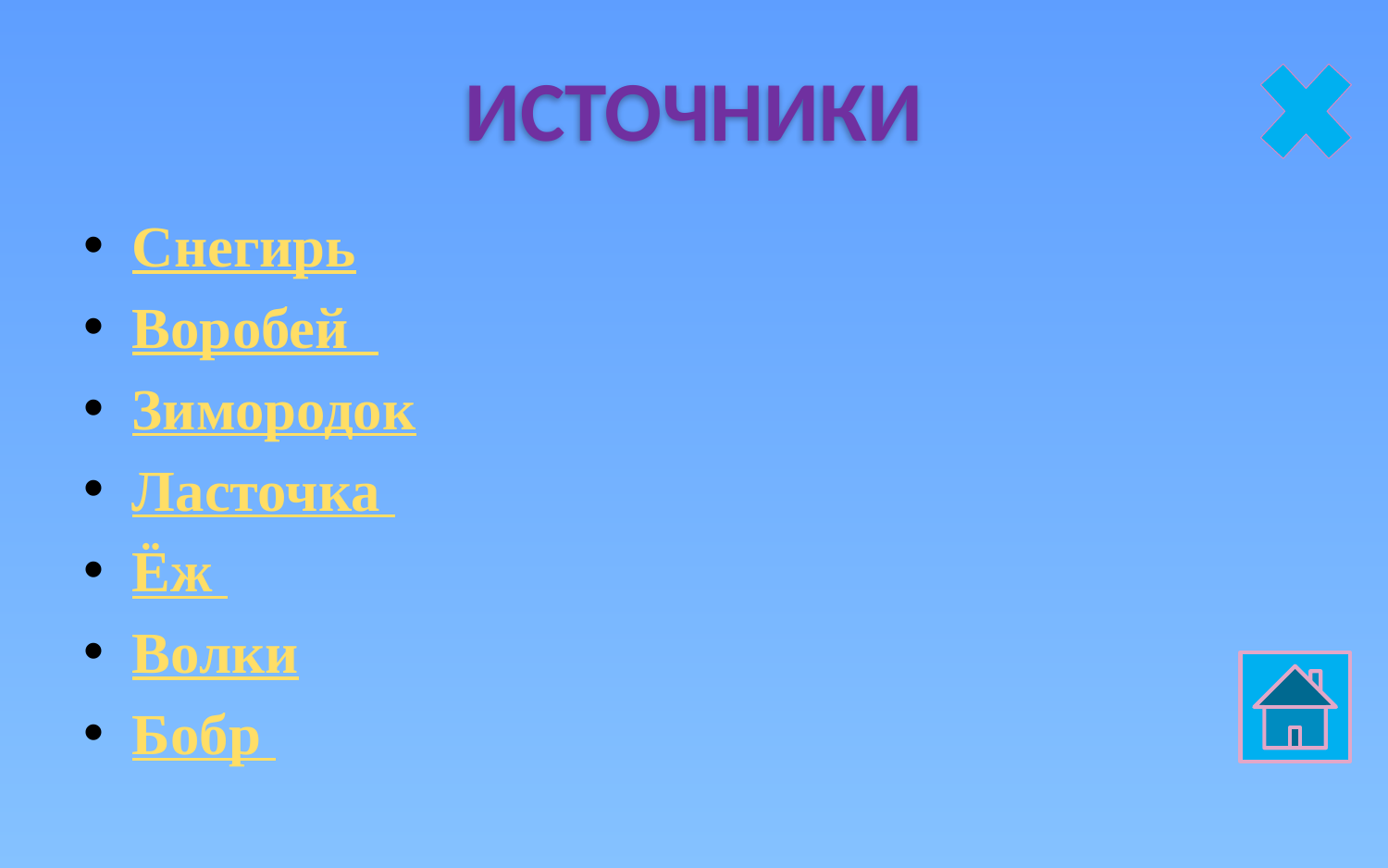

# ИСТОЧНИКИ

Снегирь
Воробей
Зимородок
Ласточка
Ёж
Волки
Бобр